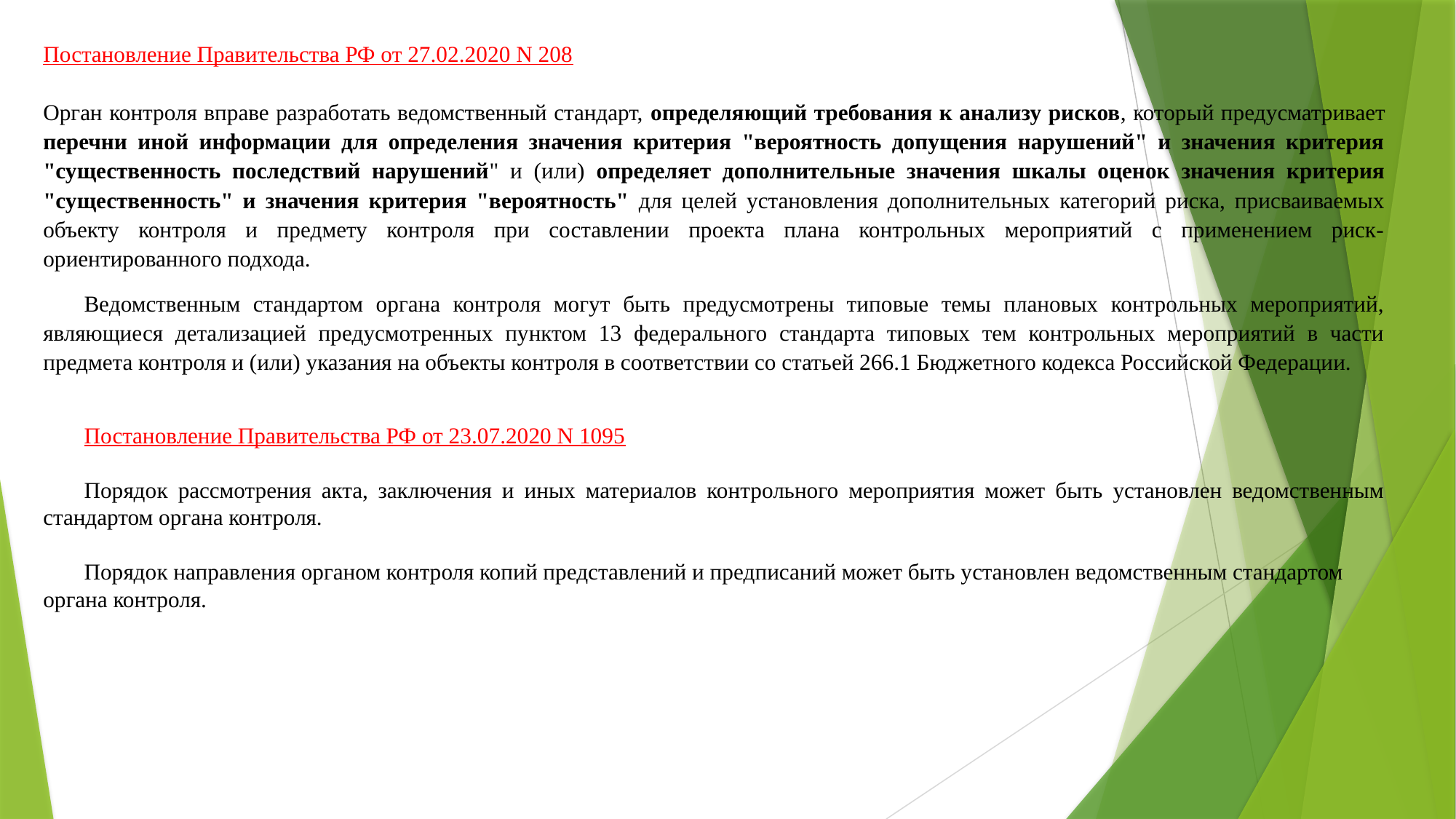

Постановление Правительства РФ от 27.02.2020 N 208

Орган контроля вправе разработать ведомственный стандарт, определяющий требования к анализу рисков, который предусматривает перечни иной информации для определения значения критерия "вероятность допущения нарушений" и значения критерия "существенность последствий нарушений" и (или) определяет дополнительные значения шкалы оценок значения критерия "существенность" и значения критерия "вероятность" для целей установления дополнительных категорий риска, присваиваемых объекту контроля и предмету контроля при составлении проекта плана контрольных мероприятий с применением риск-ориентированного подхода.
Ведомственным стандартом органа контроля могут быть предусмотрены типовые темы плановых контрольных мероприятий, являющиеся детализацией предусмотренных пунктом 13 федерального стандарта типовых тем контрольных мероприятий в части предмета контроля и (или) указания на объекты контроля в соответствии со статьей 266.1 Бюджетного кодекса Российской Федерации.

Постановление Правительства РФ от 23.07.2020 N 1095

Порядок рассмотрения акта, заключения и иных материалов контрольного мероприятия может быть установлен ведомственным стандартом органа контроля.

Порядок направления органом контроля копий представлений и предписаний может быть установлен ведомственным стандартом органа контроля.